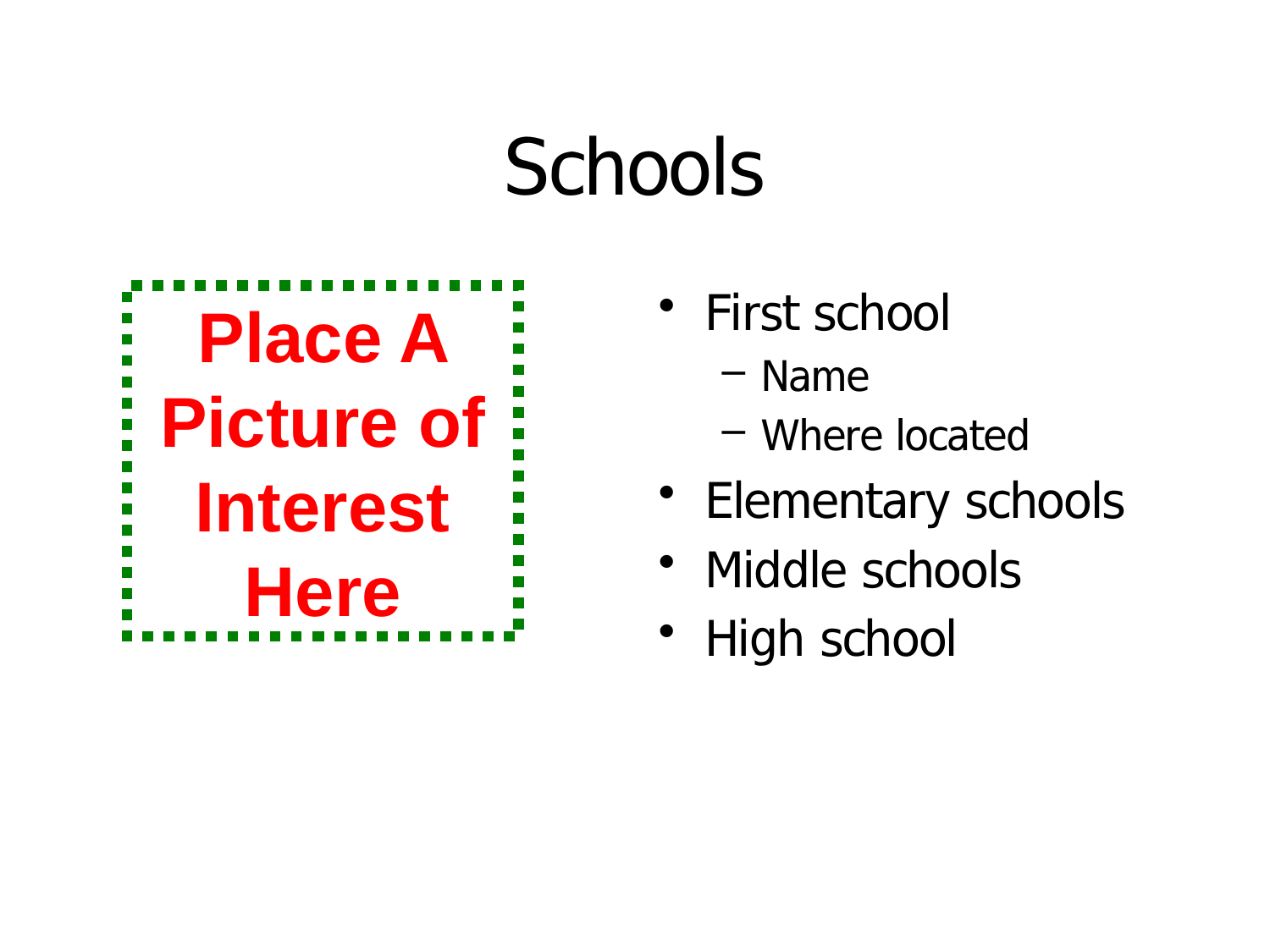

# Schools
First school
Name
Where located
Elementary schools
Middle schools
High school
Place A Picture of Interest Here